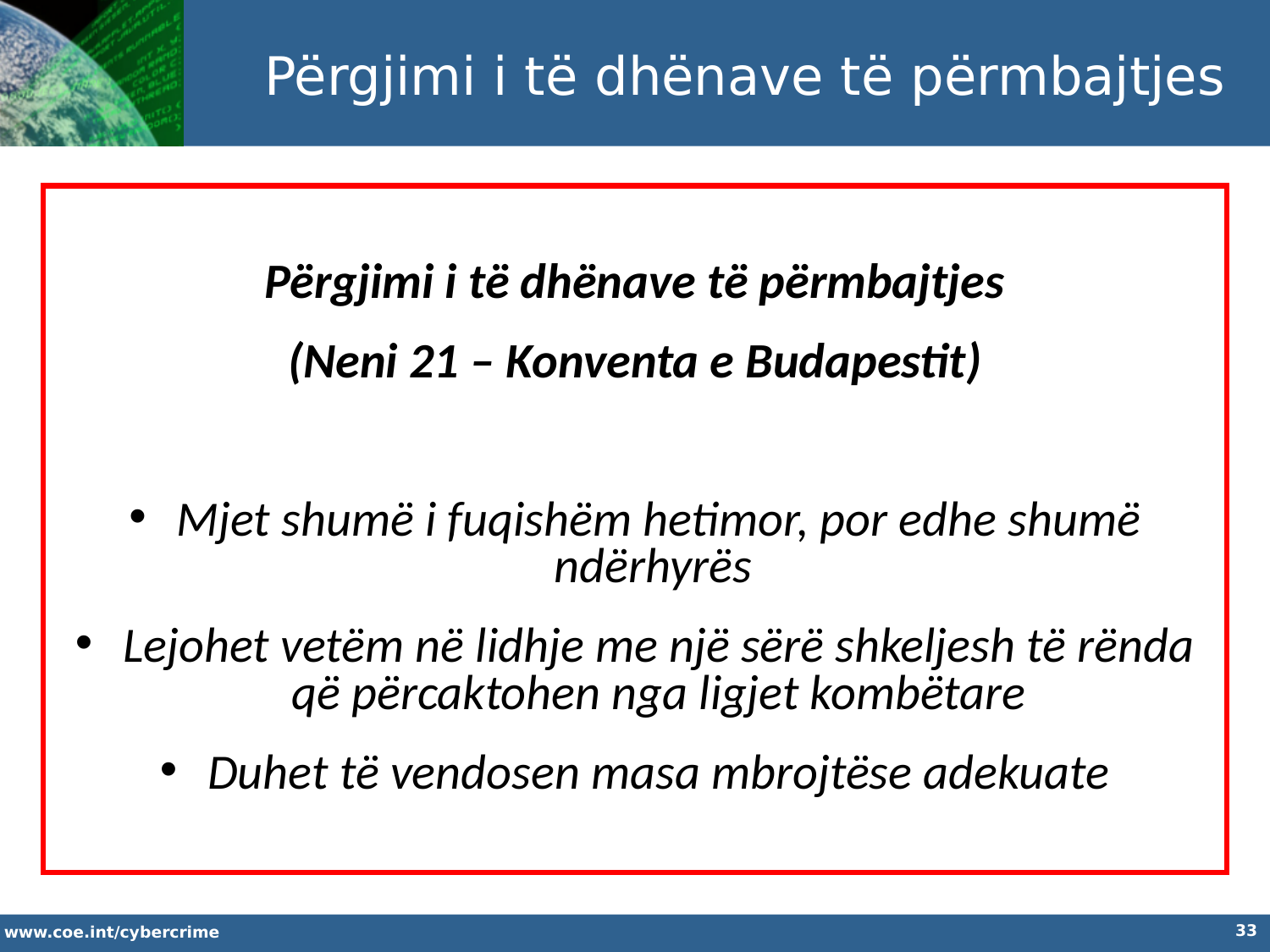

Përgjimi i të dhënave të përmbajtjes
Përgjimi i të dhënave të përmbajtjes
(Neni 21 – Konventa e Budapestit)

Mjet shumë i fuqishëm hetimor, por edhe shumë ndërhyrës
Lejohet vetëm në lidhje me një sërë shkeljesh të rënda që përcaktohen nga ligjet kombëtare
Duhet të vendosen masa mbrojtëse adekuate